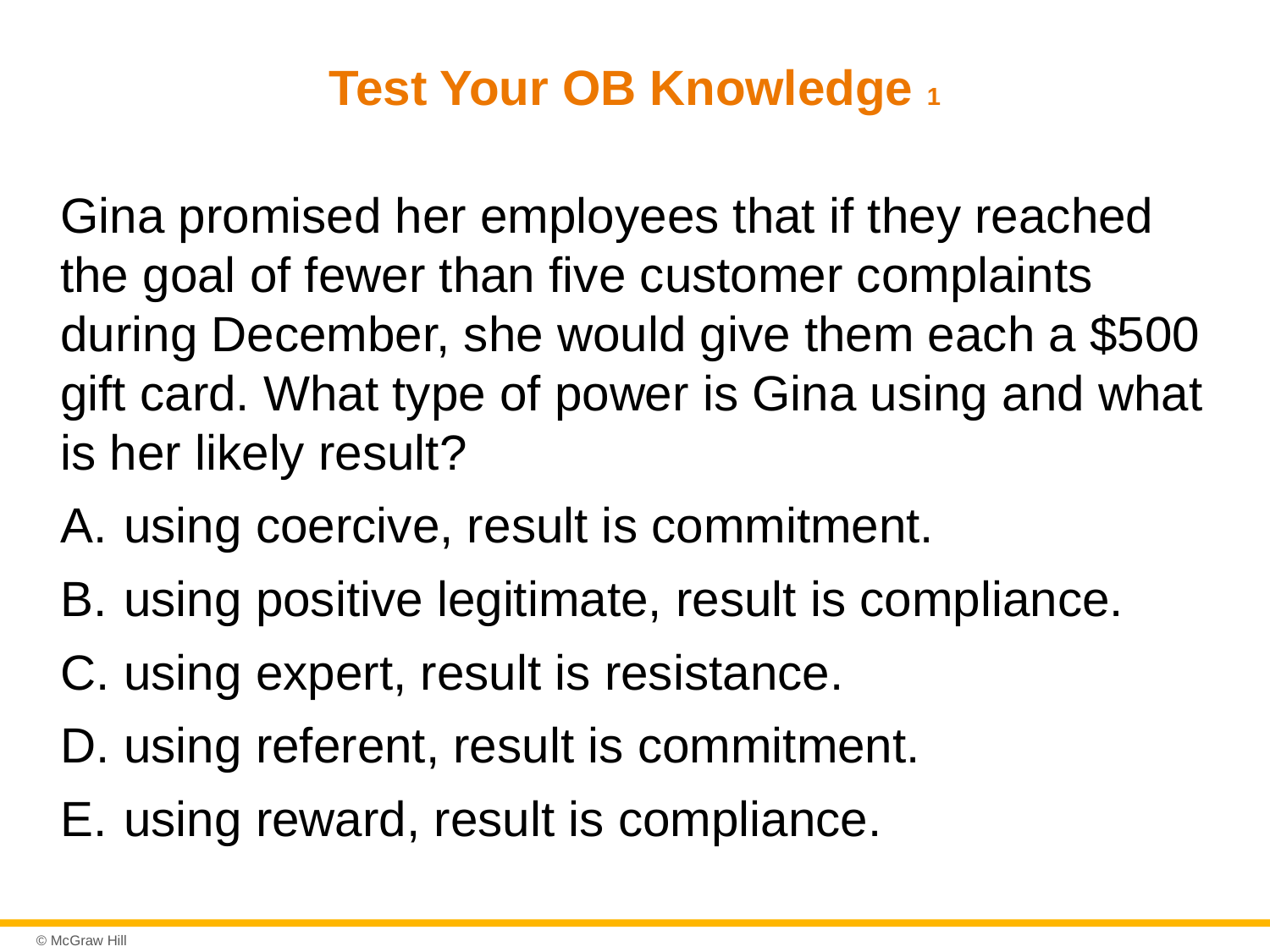

# Test Your OB Knowledge 1
Gina promised her employees that if they reached the goal of fewer than five customer complaints during December, she would give them each a $500 gift card. What type of power is Gina using and what is her likely result?
using coercive, result is commitment.
using positive legitimate, result is compliance.
using expert, result is resistance.
using referent, result is commitment.
using reward, result is compliance.